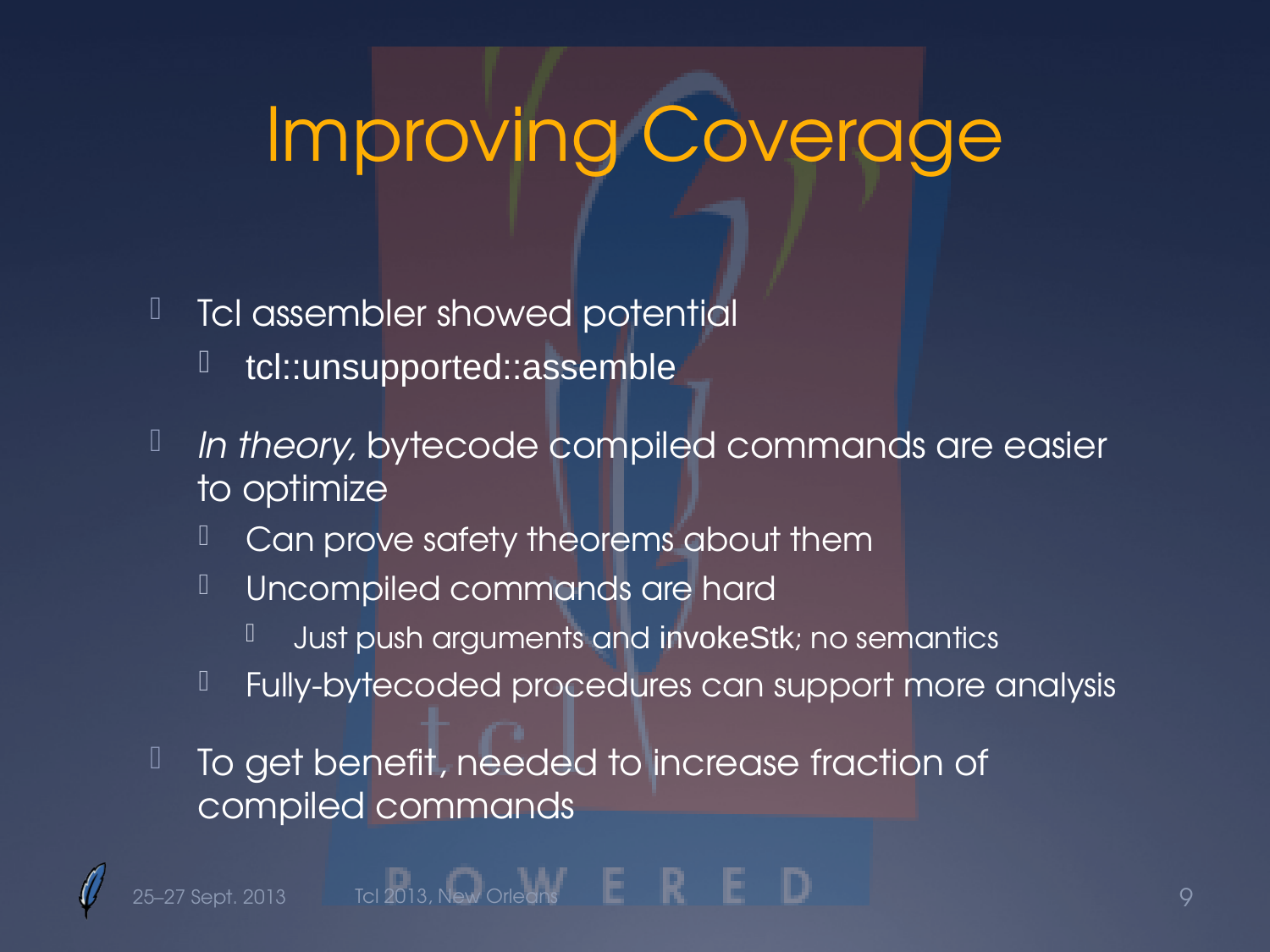

# Improving Coverage
Tcl assembler showed potential
tcl::unsupported::assemble
In theory, bytecode compiled commands are easier to optimize
Can prove safety theorems about them
Uncompiled commands are hard
Just push arguments and invokeStk; no semantics
Fully-bytecoded procedures can support more analysis
To get benefit, needed to increase fraction of compiled commands
25–27 Sept. 2013
Tcl 2013, New Orleans
9